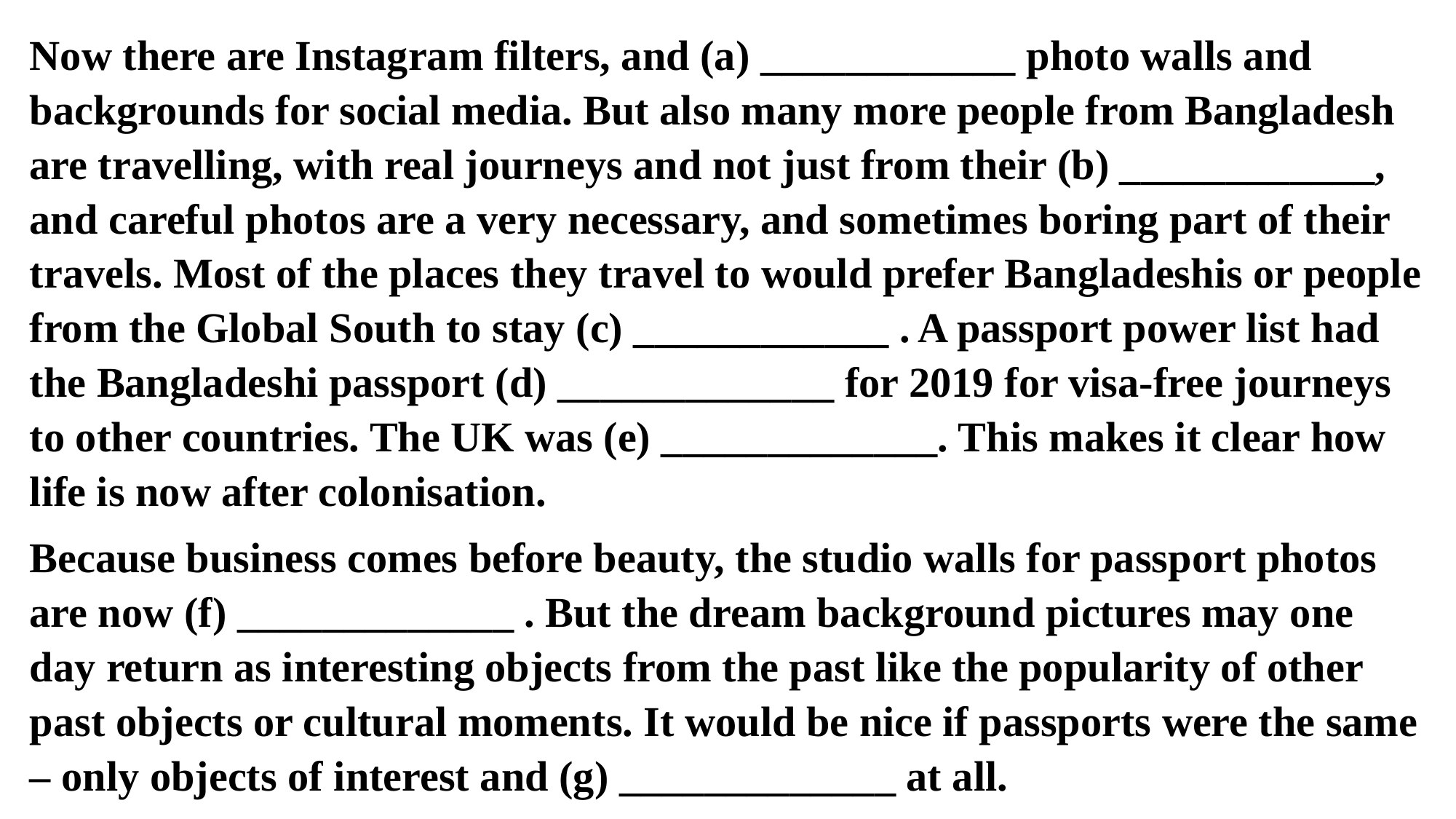

Now there are Instagram filters, and (a) ____________ photo walls and backgrounds for social media. But also many more people from Bangladesh are travelling, with real journeys and not just from their (b) ____________, and careful photos are a very necessary, and sometimes boring part of their travels. Most of the places they travel to would prefer Bangladeshis or people from the Global South to stay (c) ____________ . A passport power list had the Bangladeshi passport (d) _____________ for 2019 for visa-free journeys to other countries. The UK was (e) _____________. This makes it clear how life is now after colonisation.
Because business comes before beauty, the studio walls for passport photos are now (f) _____________ . But the dream background pictures may one day return as interesting objects from the past like the popularity of other past objects or cultural moments. It would be nice if passports were the same – only objects of interest and (g) _____________ at all.